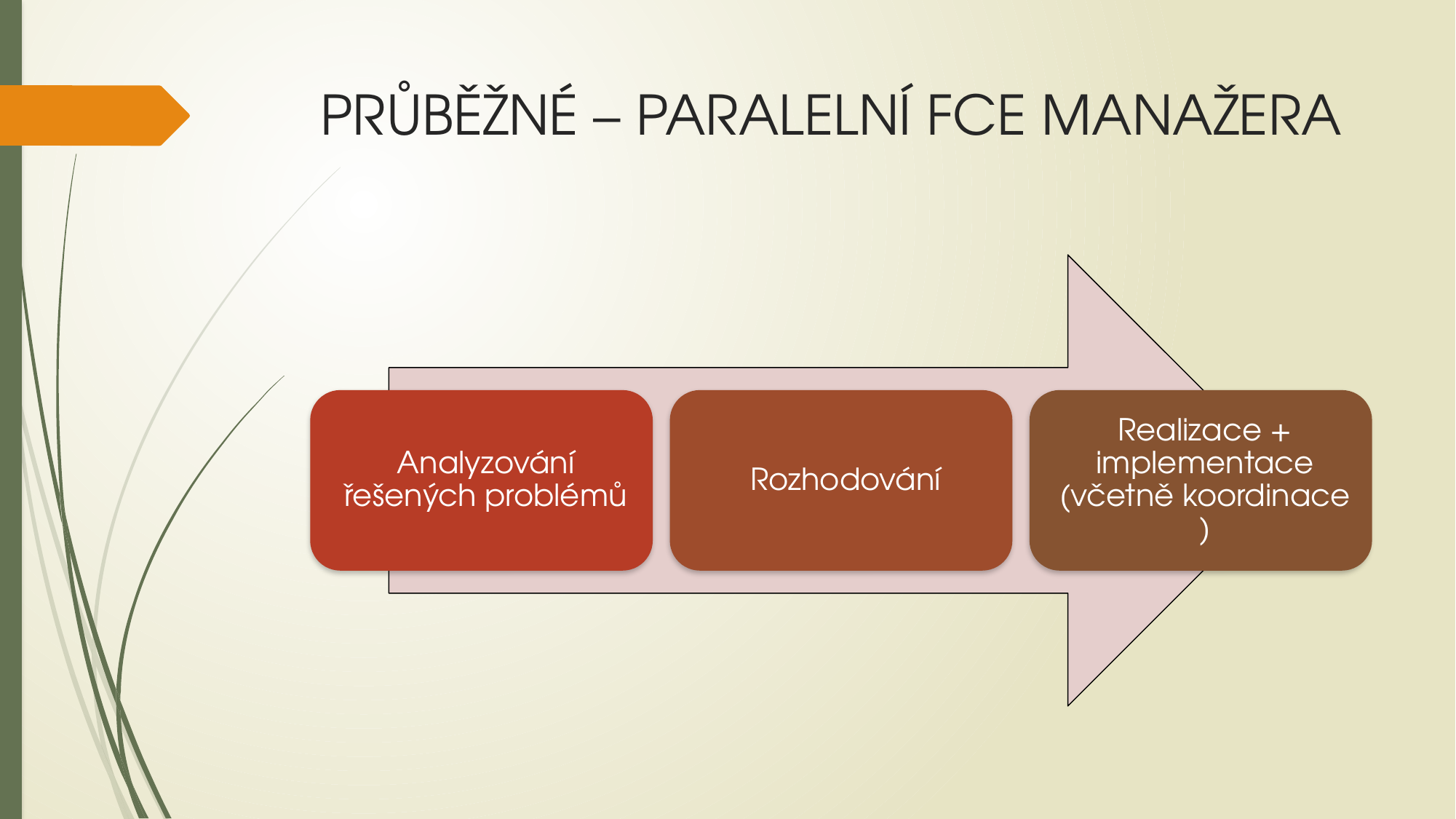

# PRŮBĚŽNÉ – PARALELNÍ FCE MANAŽERA
Analyzování řešených problémů
Rozhodování
Realizace + implementace (včetně koordinace)